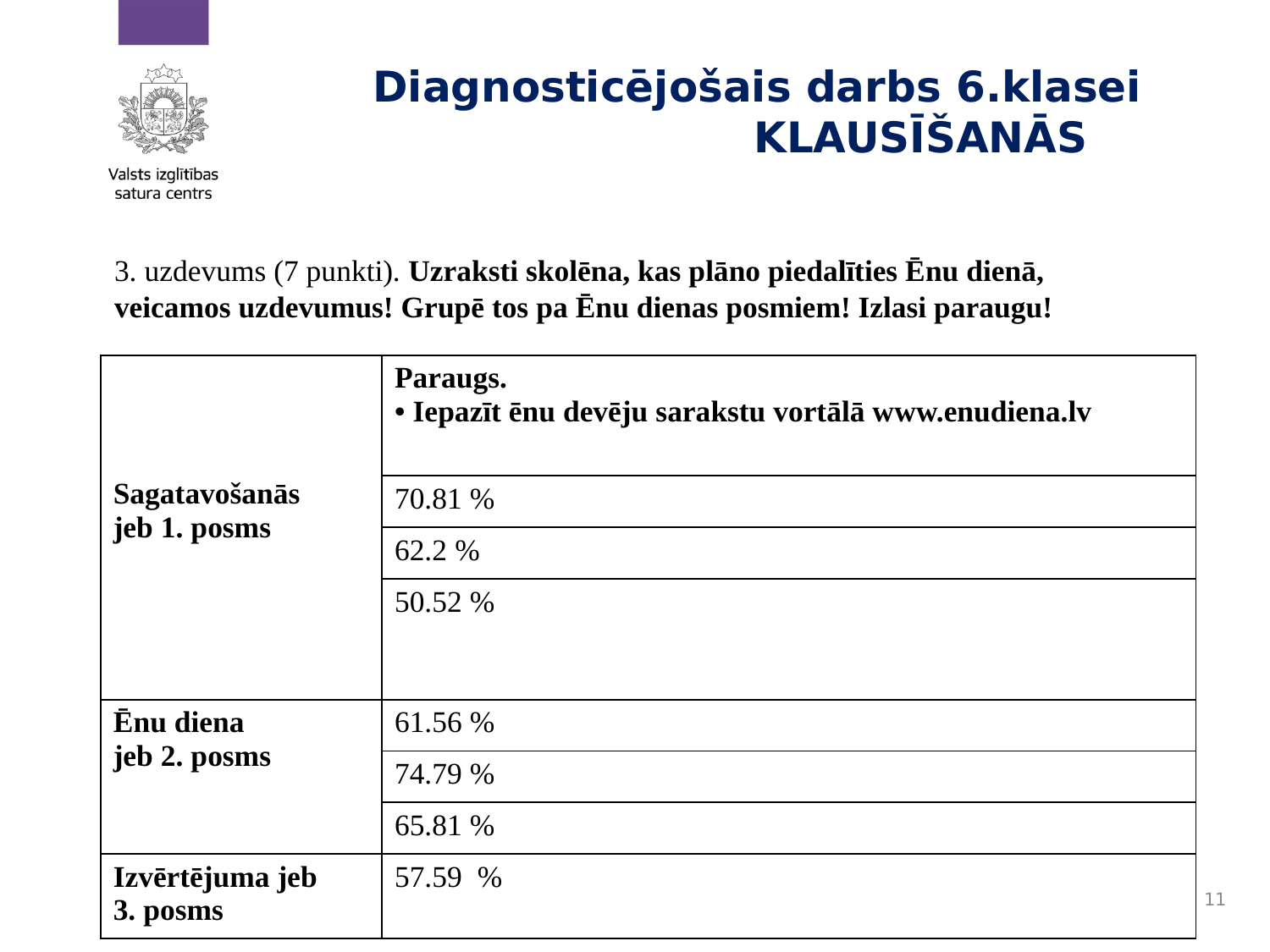

# Diagnosticējošais darbs 6.klasei 			KLAUSĪŠANĀS
3. uzdevums (7 punkti). Uzraksti skolēna, kas plāno piedalīties Ēnu dienā, veicamos uzdevumus! Grupē tos pa Ēnu dienas posmiem! Izlasi paraugu!
| Sagatavošanās jeb 1. posms | Paraugs. • Iepazīt ēnu devēju sarakstu vortālā www.enudiena.lv |
| --- | --- |
|  | 70.81 % |
|  | 62.2 % |
|  | 50.52 % |
| Ēnu diena jeb 2. posms | 61.56 % |
|  | 74.79 % |
|  | 65.81 % |
| Izvērtējuma jeb 3. posms | 57.59 % |
2015.gada 20.oktobris, Rīga
Rezultāti 2014./2015.
11